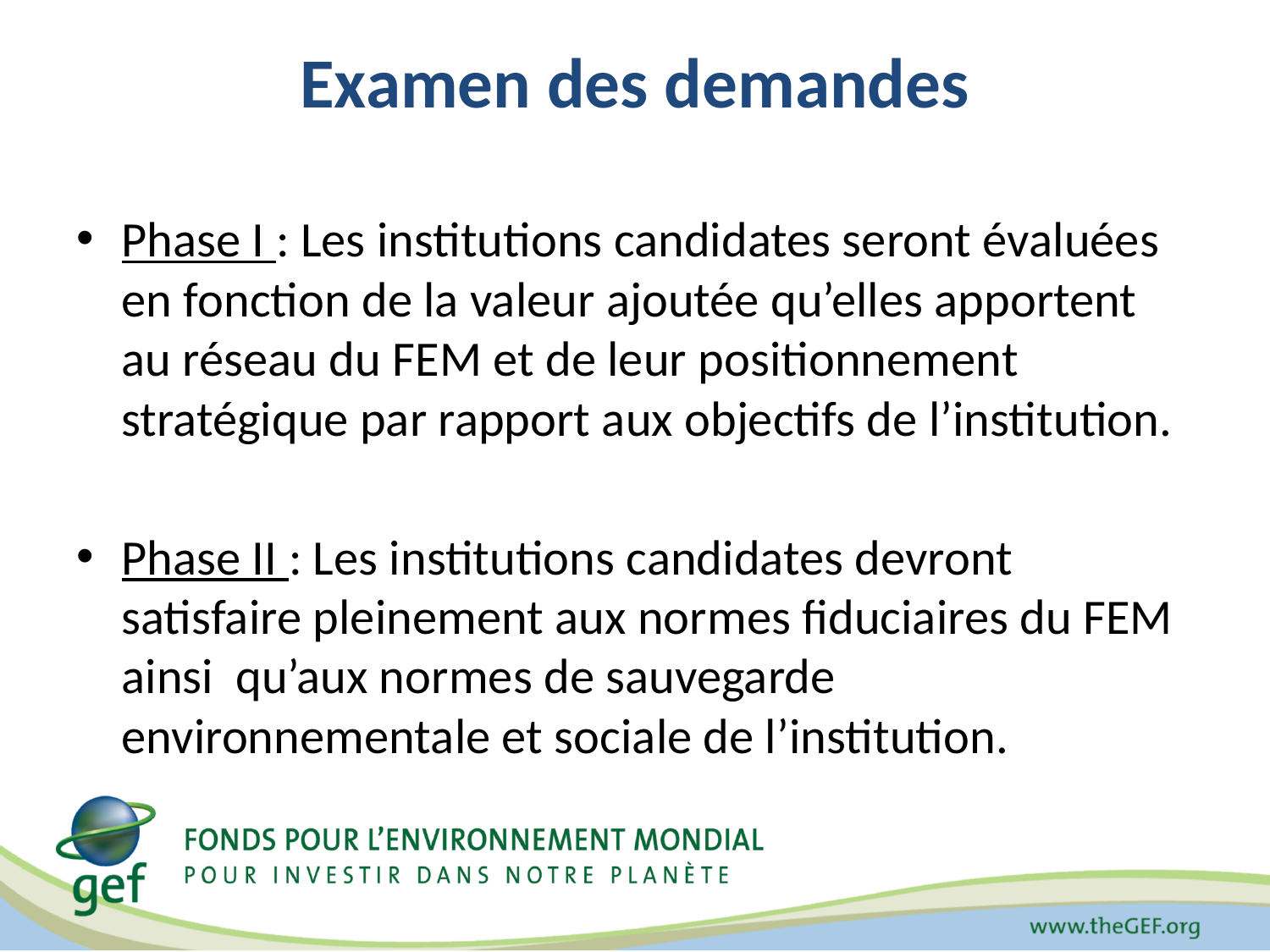

# Examen des demandes
Phase I : Les institutions candidates seront évaluées en fonction de la valeur ajoutée qu’elles apportent au réseau du FEM et de leur positionnement stratégique par rapport aux objectifs de l’institution.

Phase II : Les institutions candidates devront satisfaire pleinement aux normes fiduciaires du FEM ainsi  qu’aux normes de sauvegarde environnementale et sociale de l’institution.